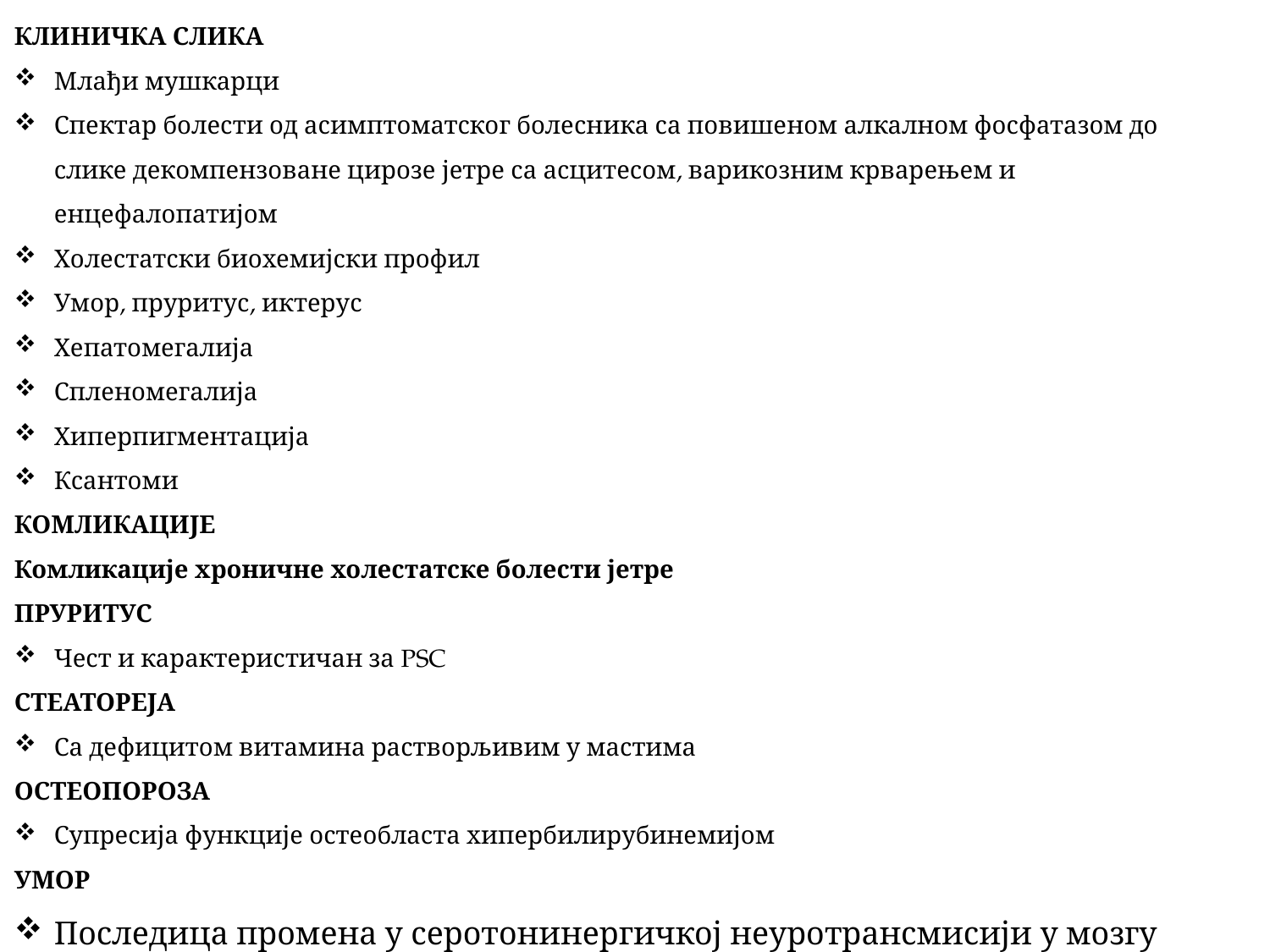

КЛИНИЧКА СЛИКА
Млађи мушкарци
Спектар болести од асимптоматског болесника са повишеном алкалном фосфатазом до слике декомпензоване цирозе јетре са асцитесом, варикозним крварењем и енцефалопатијом
Холестатски биохемијски профил
Умор, пруритус, иктерус
Хепатомегалија
Спленомегалија
Хиперпигментација
Ксантоми
КОМЛИКАЦИЈЕ
Комликације хроничне холестатске болести јетре
ПРУРИТУС
Чест и карактеристичан за PSC
СТЕАТОРЕЈА
Са дефицитом витамина растворљивим у мастима
ОСТЕОПОРОЗА
Супресија функције остеобласта хипербилирубинемијом
УМОР
Последица промена у серотонинергичкој неуротрансмисији у мозгу